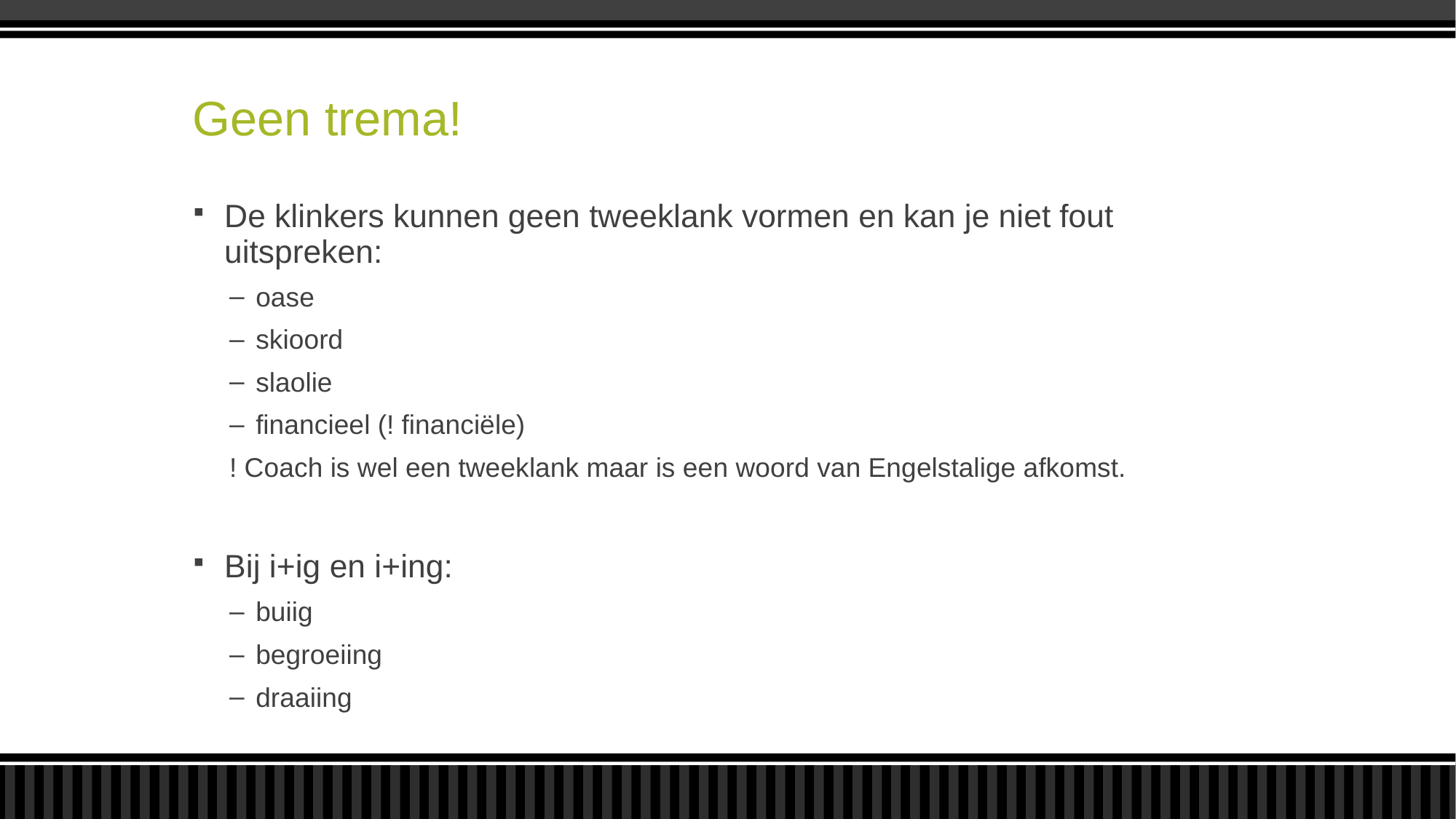

# Geen trema!
De klinkers kunnen geen tweeklank vormen en kan je niet fout uitspreken:
oase
skioord
slaolie
financieel (! financiële)
! Coach is wel een tweeklank maar is een woord van Engelstalige afkomst.

Bij i+ig en i+ing:
buiig
begroeiing
draaiing